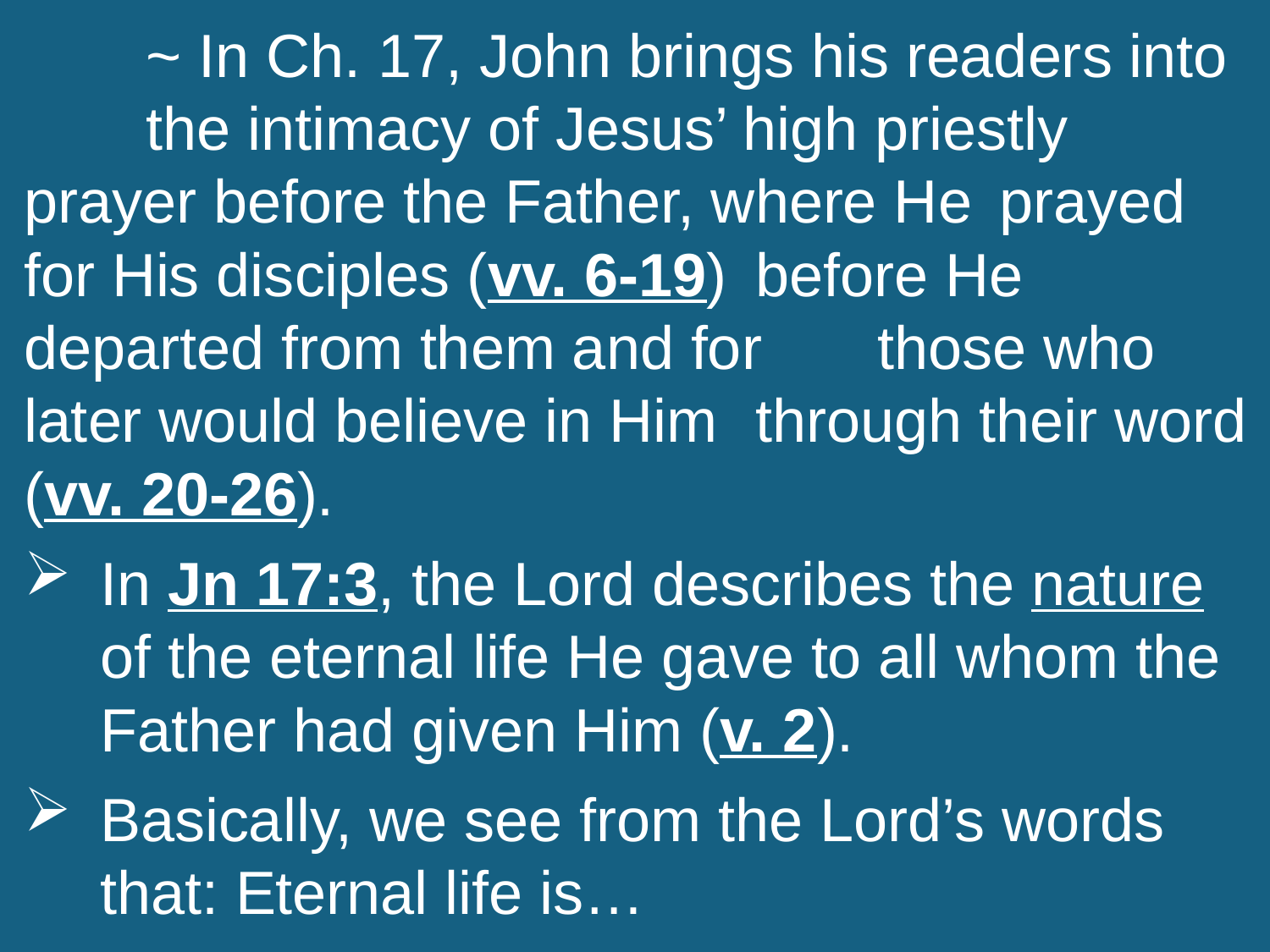

~ In Ch. 17, John brings his readers into 					the intimacy of Jesus’ high priestly 						prayer before the Father, where He 						prayed for His disciples (vv. 6-19) 						before He departed from them and for 					those who later would believe in Him 					through their word (vv. 20-26).
In Jn 17:3, the Lord describes the nature of the eternal life He gave to all whom the Father had given Him (v. 2).
Basically, we see from the Lord’s words that: Eternal life is…